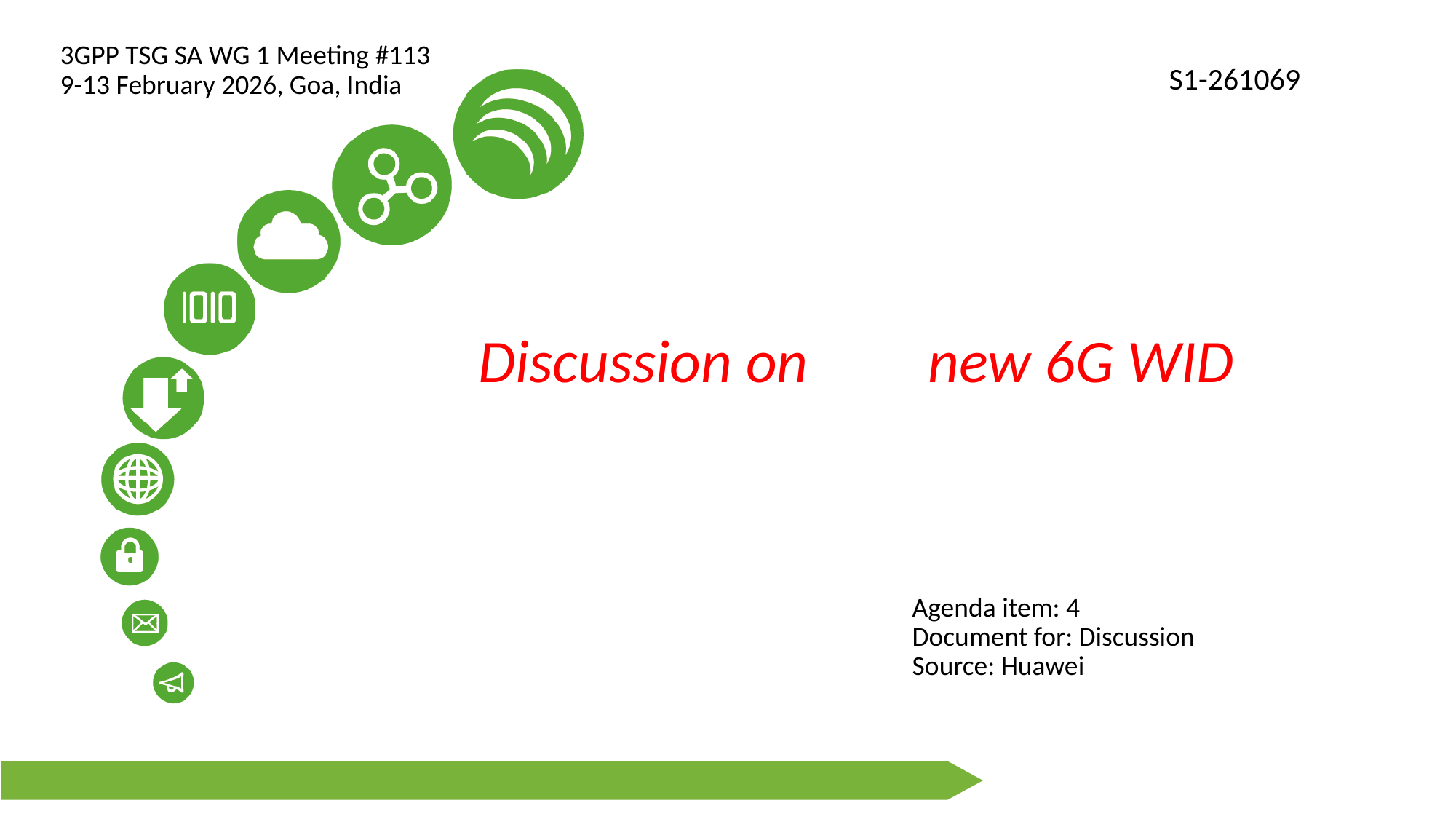

3GPP TSG SA WG 1 Meeting #113
9-13 February 2026, Goa, India
S1-261069
Discussion on	 new 6G WID

Agenda item: 4
Document for: Discussion
Source: Huawei